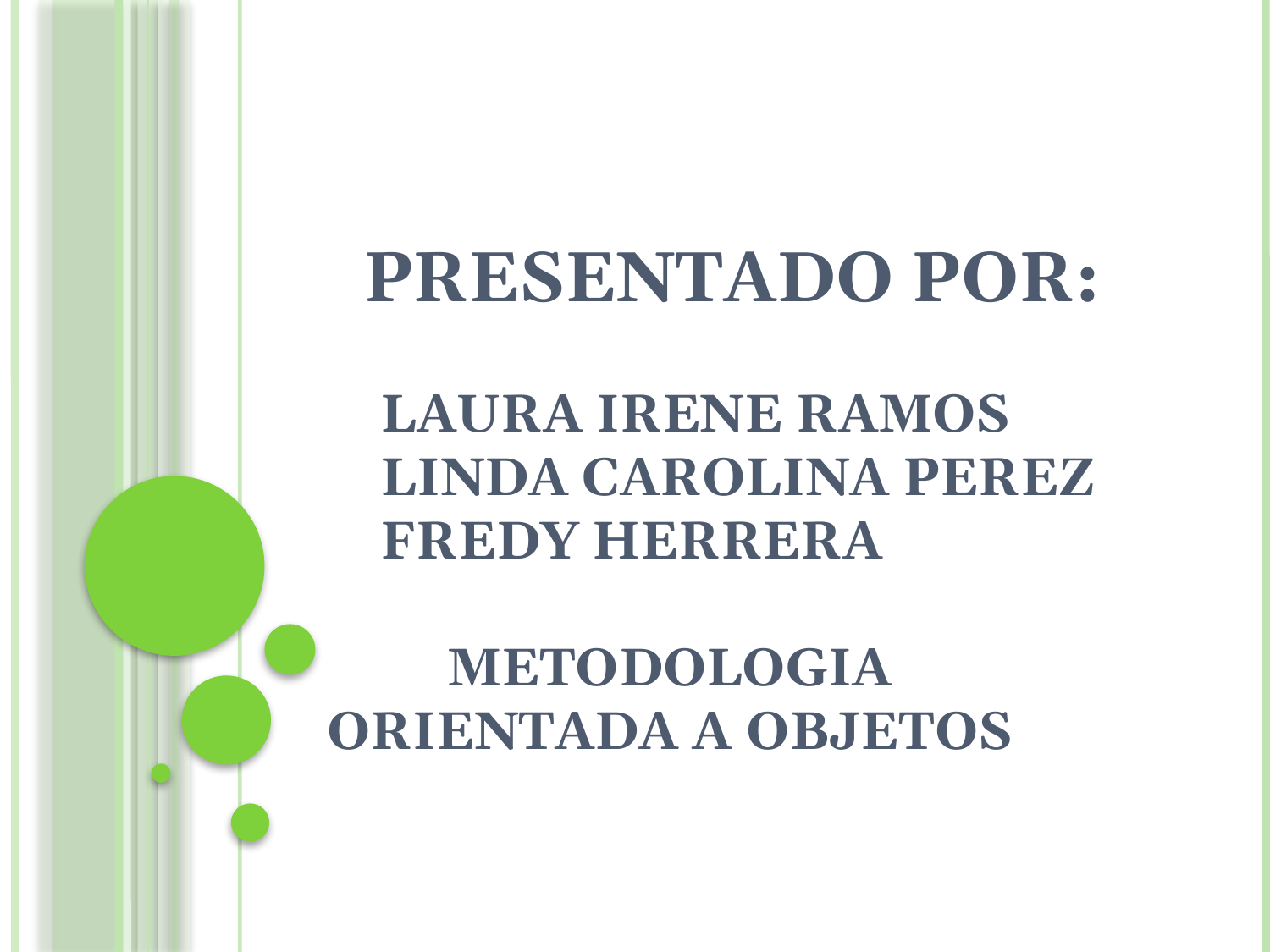

# PRESENTADO POR: LAURA IRENE RAMOS LINDA CAROLINA PEREZ FREDY HERRERA METODOLOGIA            ORIENTADA A OBJETOS